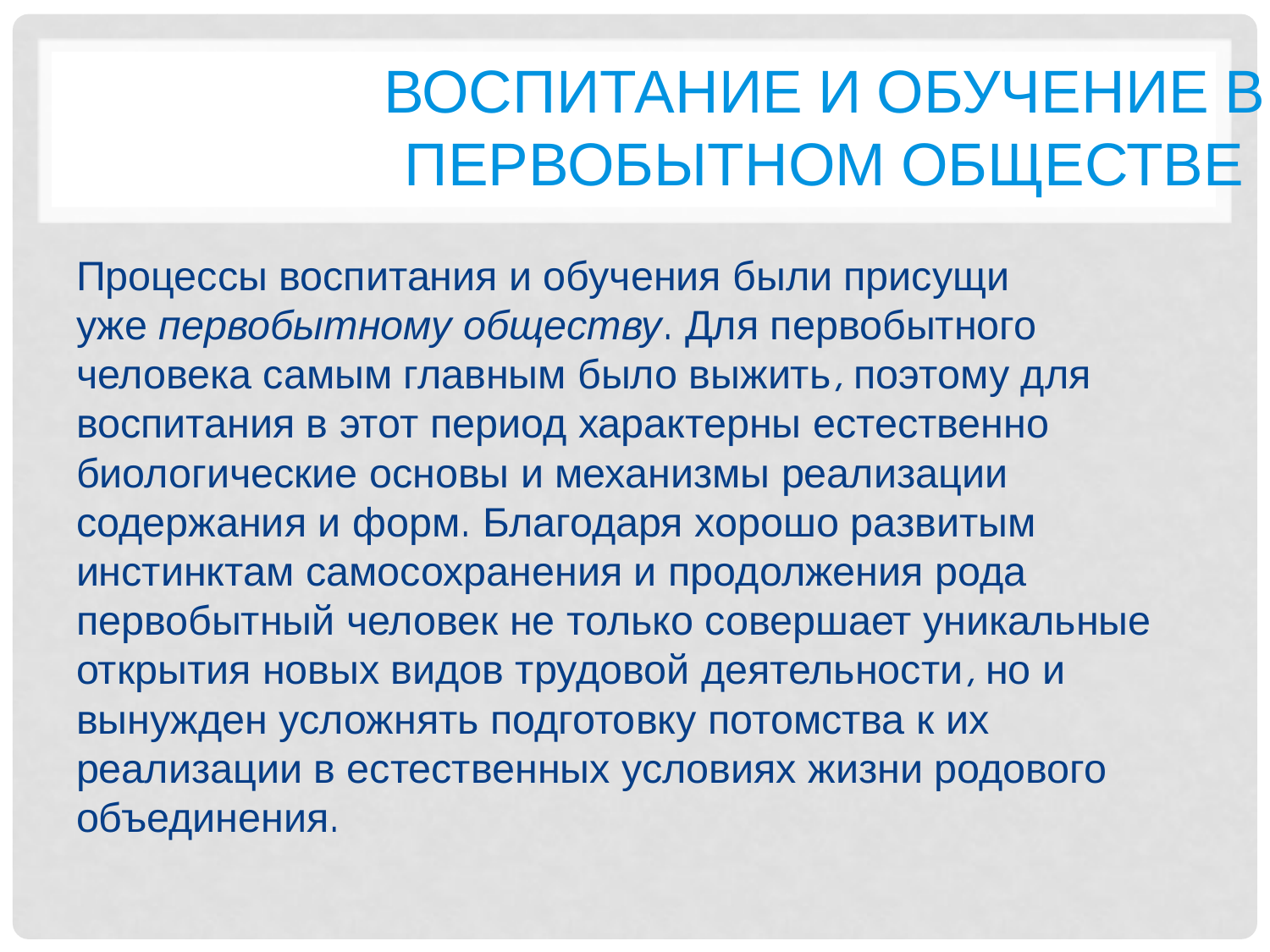

# Воспитание и обучение в первобытном обществе
Процессы воспитания и обучения были присущи уже первобытному обществу. Для первобытного человека самым главным было выжить, поэтому для воспитания в этот период характерны естественно биологические основы и механизмы реализации содержания и форм. Благодаря хорошо развитым инстинктам самосохранения и продолжения рода первобытный человек не только совершает уникальные открытия новых видов трудовой деятельности, но и вынужден усложнять подготовку потомства к их реализации в естественных условиях жизни родового объединения.